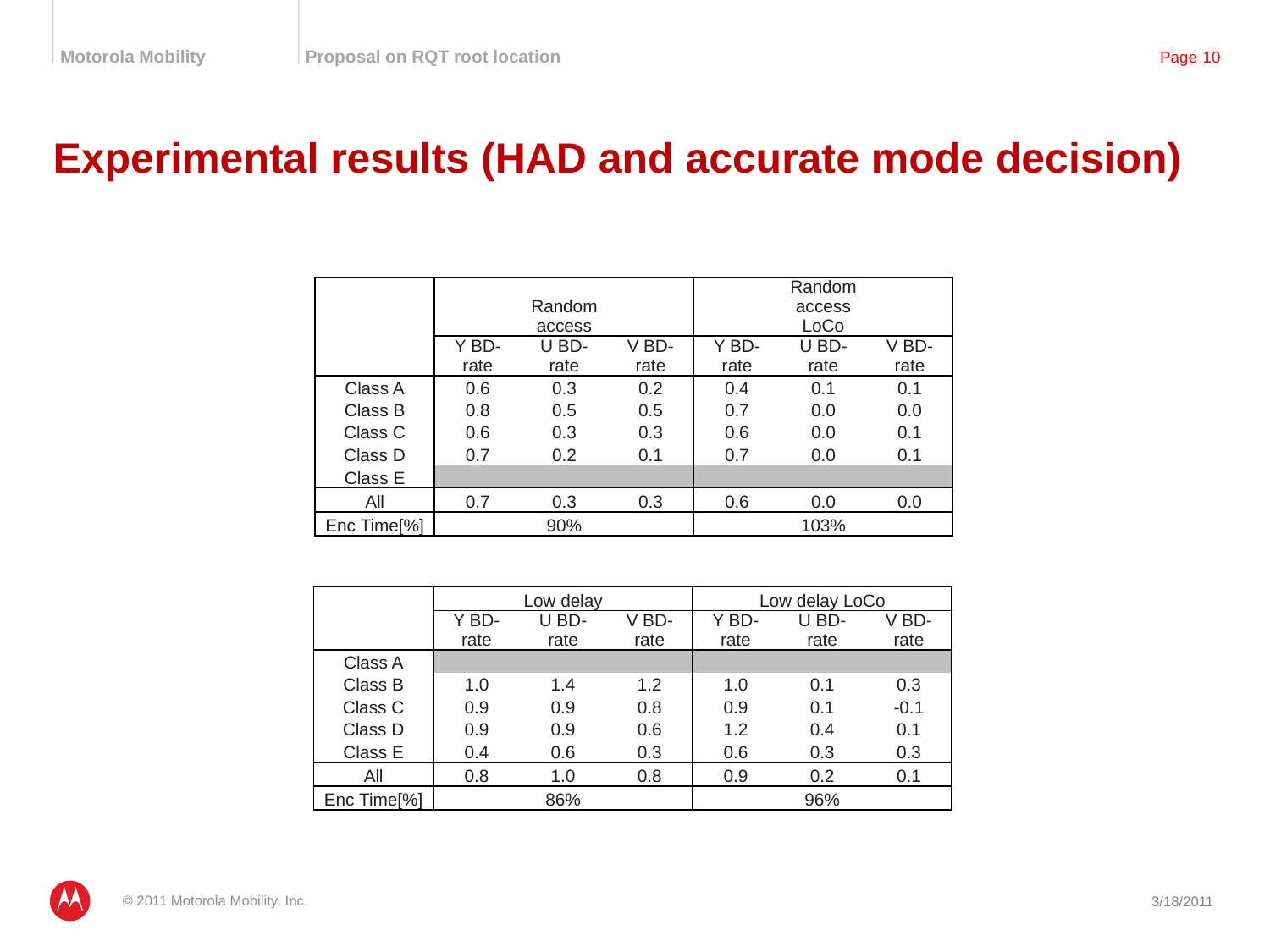

# Experimental results (HAD and accurate mode decision)

|  |  | Random access |  |  | Random access LoCo |  |
| --- | --- | --- | --- | --- | --- | --- |
|  | Y BD-rate | U BD-rate | V BD-rate | Y BD-rate | U BD-rate | V BD-rate |
| Class A | 0.6 | 0.3 | 0.2 | 0.4 | 0.1 | 0.1 |
| Class B | 0.8 | 0.5 | 0.5 | 0.7 | 0.0 | 0.0 |
| Class C | 0.6 | 0.3 | 0.3 | 0.6 | 0.0 | 0.1 |
| Class D | 0.7 | 0.2 | 0.1 | 0.7 | 0.0 | 0.1 |
| Class E |  |  |  |  |  |  |
| All | 0.7 | 0.3 | 0.3 | 0.6 | 0.0 | 0.0 |
| Enc Time[%] | 90% |  |  | 103% |  |  |
|  | Low delay |  |  | Low delay LoCo |  |  |
| --- | --- | --- | --- | --- | --- | --- |
|  | Y BD-rate | U BD-rate | V BD-rate | Y BD-rate | U BD-rate | V BD-rate |
| Class A |  |  |  |  |  |  |
| Class B | 1.0 | 1.4 | 1.2 | 1.0 | 0.1 | 0.3 |
| Class C | 0.9 | 0.9 | 0.8 | 0.9 | 0.1 | -0.1 |
| Class D | 0.9 | 0.9 | 0.6 | 1.2 | 0.4 | 0.1 |
| Class E | 0.4 | 0.6 | 0.3 | 0.6 | 0.3 | 0.3 |
| All | 0.8 | 1.0 | 0.8 | 0.9 | 0.2 | 0.1 |
| Enc Time[%] | 86% |  |  | 96% |  |  |
© 2011 Motorola Mobility, Inc.
3/18/2011